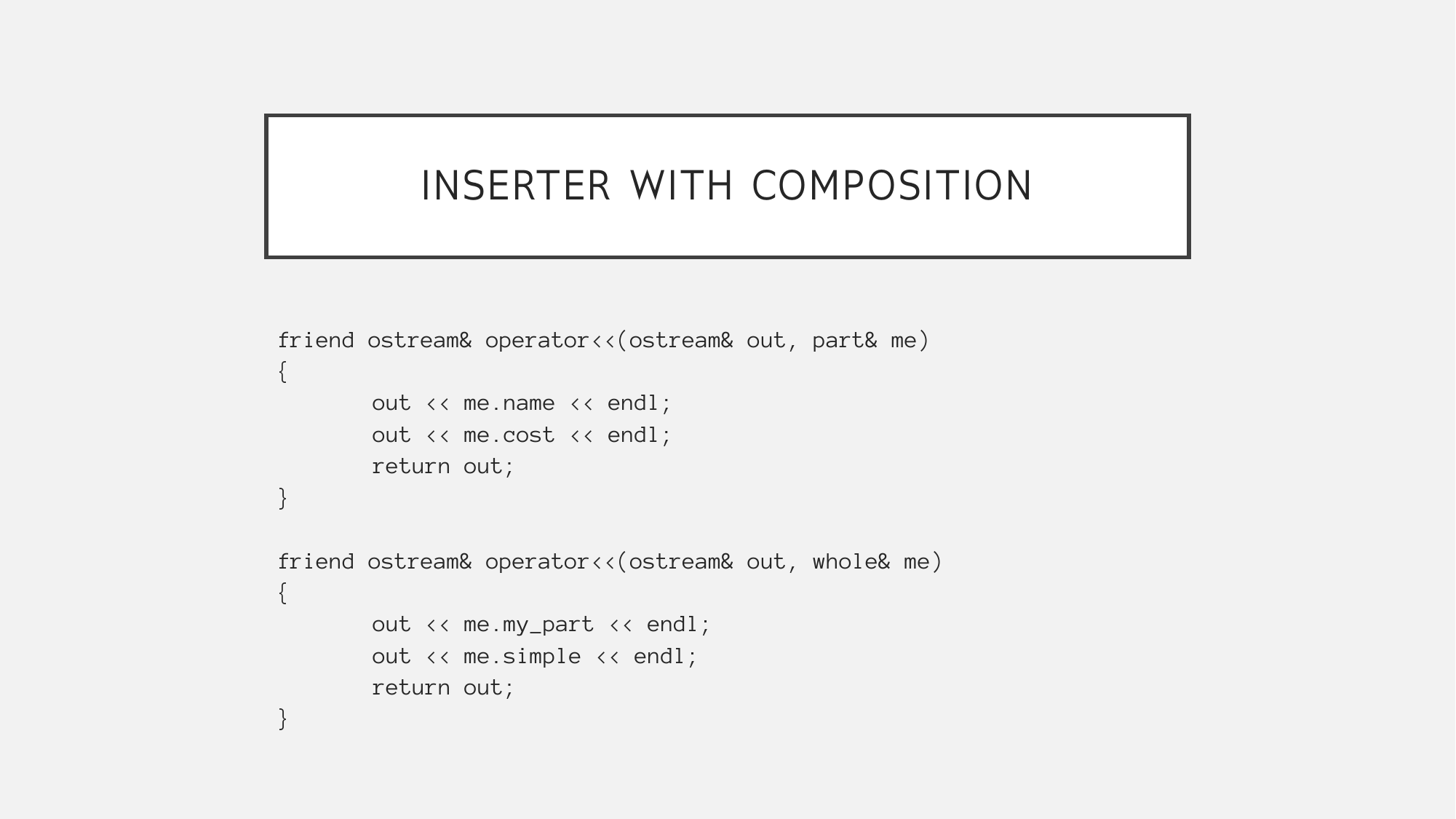

# Inserter with composition
friend ostream& operator<<(ostream& out, part& me)
{
	out << me.name << endl;
	out << me.cost << endl;
	return out;
}

friend ostream& operator<<(ostream& out, whole& me)
{
	out << me.my_part << endl;
	out << me.simple << endl;
	return out;
}